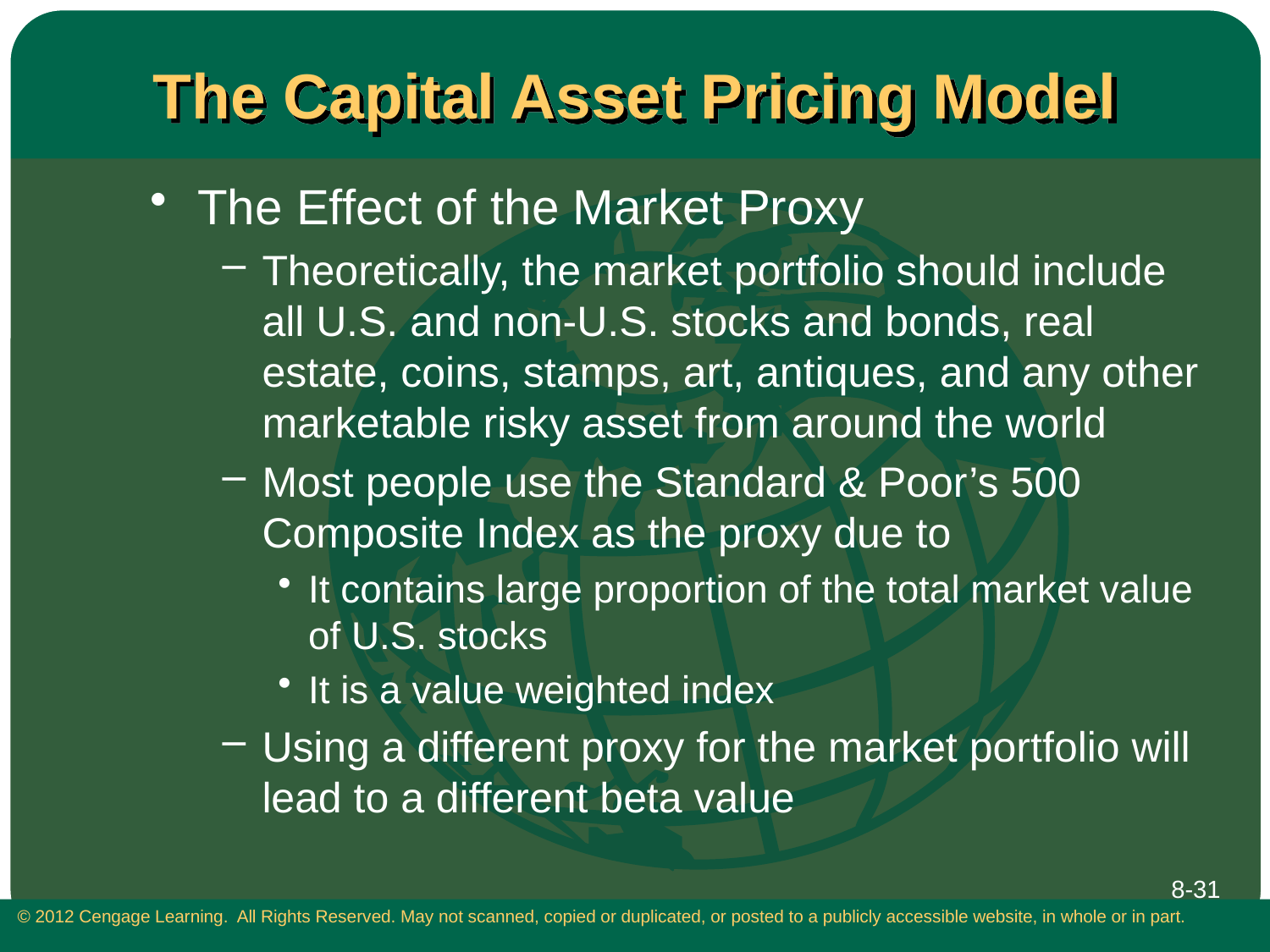

# The Capital Asset Pricing Model
The Effect of the Market Proxy
Theoretically, the market portfolio should include all U.S. and non-U.S. stocks and bonds, real estate, coins, stamps, art, antiques, and any other marketable risky asset from around the world
Most people use the Standard & Poor’s 500 Composite Index as the proxy due to
It contains large proportion of the total market value of U.S. stocks
It is a value weighted index
Using a different proxy for the market portfolio will lead to a different beta value
8-31
 © 2012 Cengage Learning.  All Rights Reserved. May not scanned, copied or duplicated, or posted to a publicly accessible website, in whole or in part.